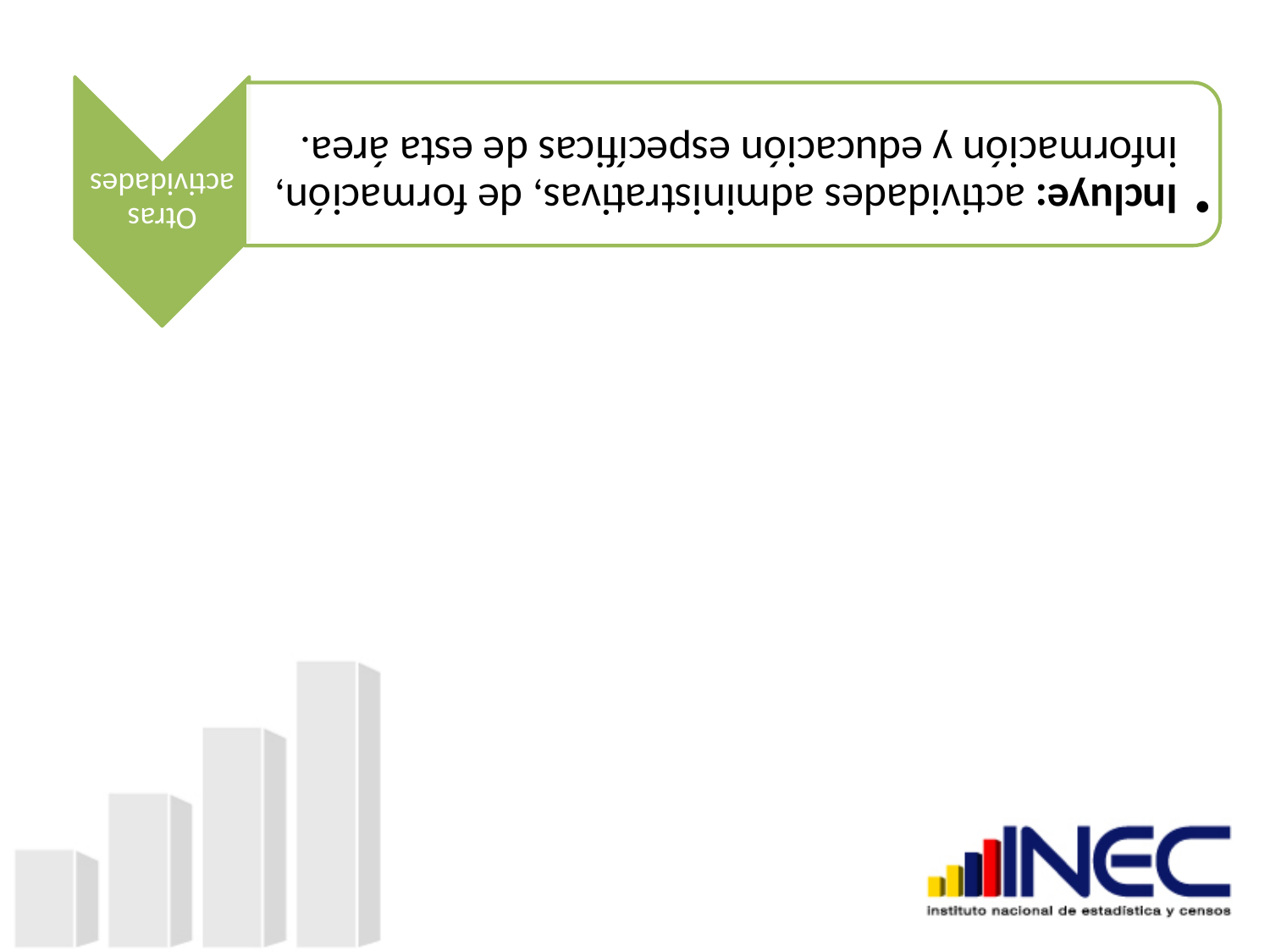

Otras actividades
Incluye: actividades administrativas, de formación, información y educación específicas de esta área.